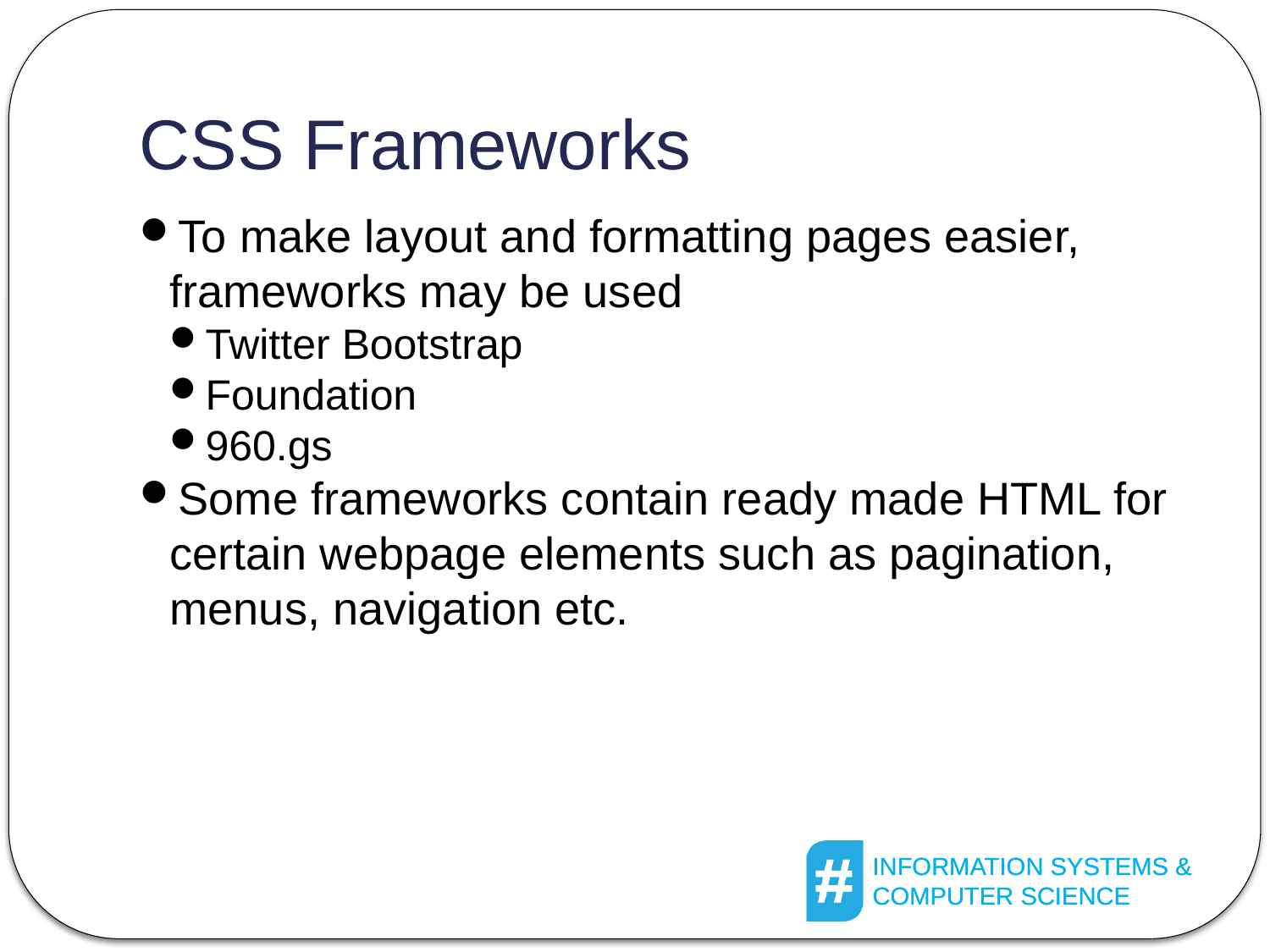

CSS Frameworks
To make layout and formatting pages easier, frameworks may be used
Twitter Bootstrap
Foundation
960.gs
Some frameworks contain ready made HTML for certain webpage elements such as pagination, menus, navigation etc.